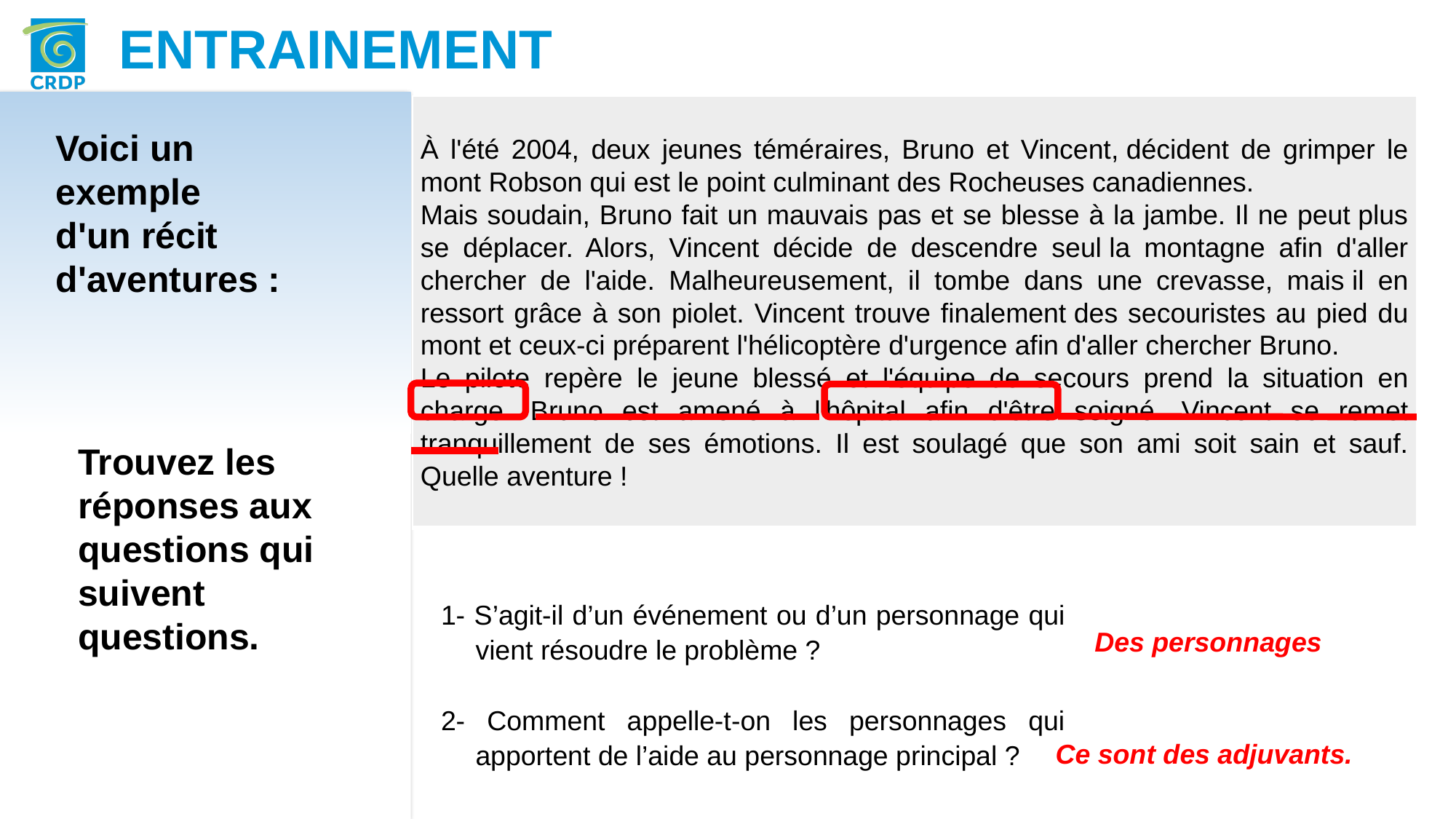

ENTRAINEMENT

| À l'été 2004, deux jeunes téméraires, Bruno et Vincent, décident de grimper le mont Robson qui est le point culminant des Rocheuses canadiennes. Mais soudain, Bruno fait un mauvais pas et se blesse à la jambe. Il ne peut plus se déplacer. Alors, Vincent décide de descendre seul la montagne afin d'aller chercher de l'aide. Malheureusement, il tombe dans une crevasse, mais il en ressort grâce à son piolet. Vincent trouve finalement des secouristes au pied du mont et ceux-ci préparent l'hélicoptère d'urgence afin d'aller chercher Bruno. Le pilote repère le jeune blessé et l'équipe de secours prend la situation en charge. Bruno est amené à l'hôpital afin d'être soigné. Vincent se remet tranquillement de ses émotions. Il est soulagé que son ami soit sain et sauf. Quelle aventure ! |
| --- |
Voici un exemple d'un récit d'aventures :

Trouvez les réponses aux questions qui suivent questions.
1- S’agit-il d’un événement ou d’un personnage qui vient résoudre le problème ?

2- Comment appelle-t-on les personnages qui apportent de l’aide au personnage principal ?
Des personnages
Ce sont des adjuvants.